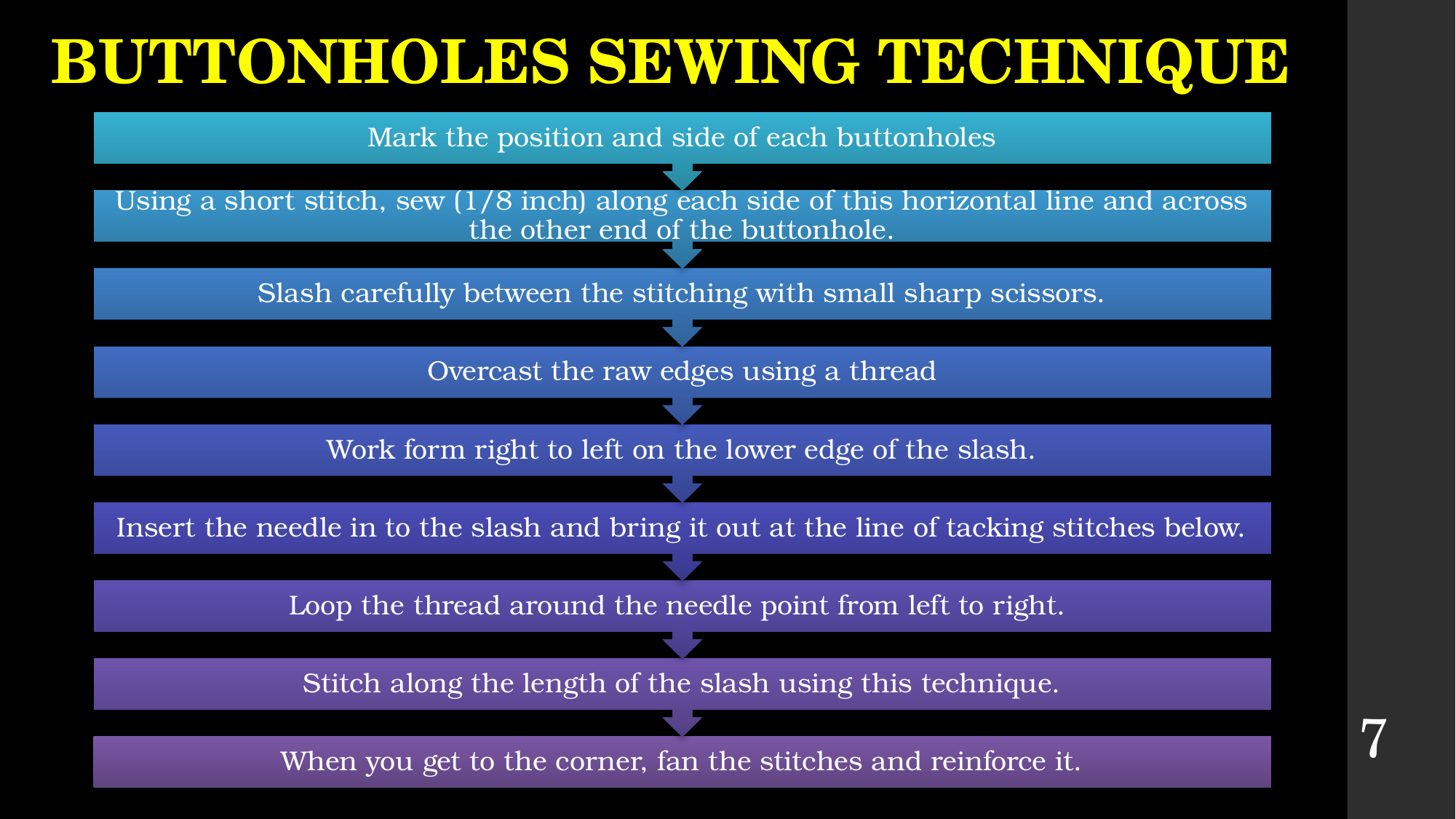

# BUTTONHOLES SEWING TECHNIQUE
When you get to the corner, fan the stitches and reinforce it.
Stitch along the length of the slash using this technique.
Loop the thread around the needle point from left to right.
Insert the needle in to the slash and bring it out at the line of tacking stitches below.
Work form right to left on the lower edge of the slash.
Overcast the raw edges using a thread
Slash carefully between the stitching with small sharp scissors.
Using a short stitch, sew (1/8 inch) along each side of this horizontal line and across the other end of the buttonhole.
Mark the position and side of each buttonholes
7